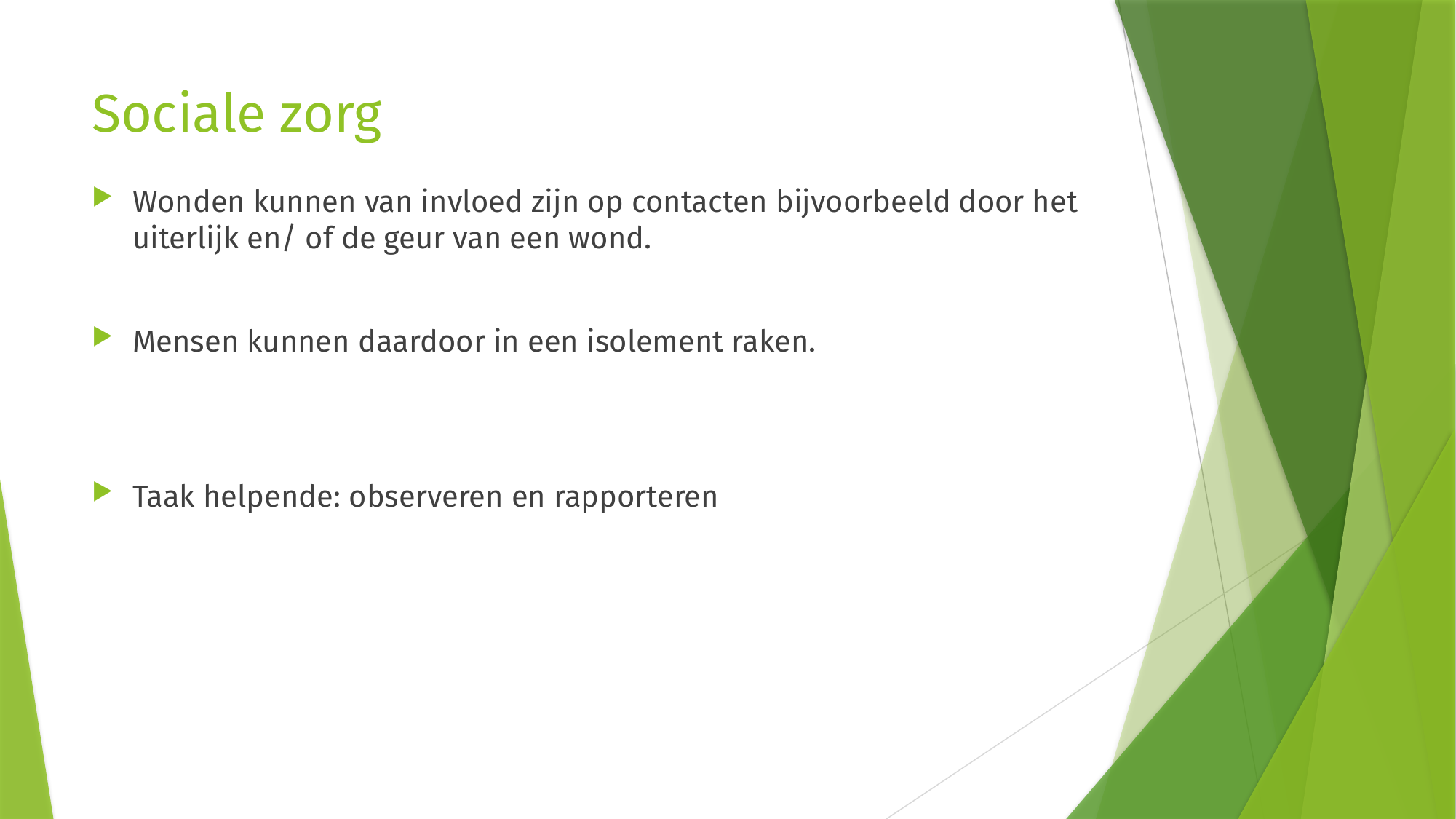

# Sociale zorg
Wonden kunnen van invloed zijn op contacten bijvoorbeeld door het uiterlijk en/ of de geur van een wond.

Mensen kunnen daardoor in een isolement raken.

Taak helpende: observeren en rapporteren